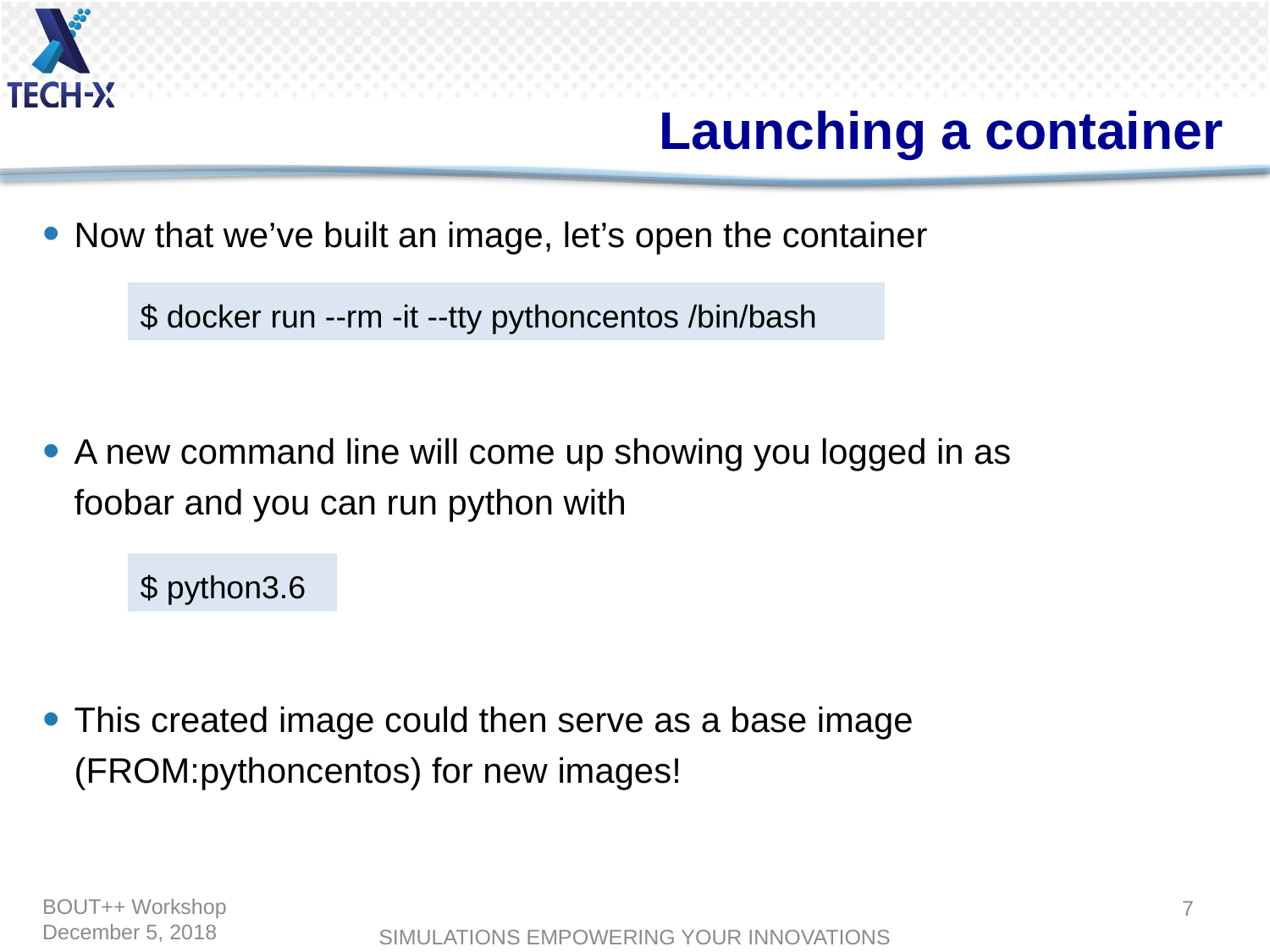

# Launching a container
Now that we’ve built an image, let’s open the container

A new command line will come up showing you logged in as foobar and you can run python with

This created image could then serve as a base image (FROM:pythoncentos) for new images!
$ docker run --rm -it --tty pythoncentos /bin/bash
$ python3.6
7
BOUT++ Workshop
December 5, 2018
SIMULATIONS EMPOWERING YOUR INNOVATIONS